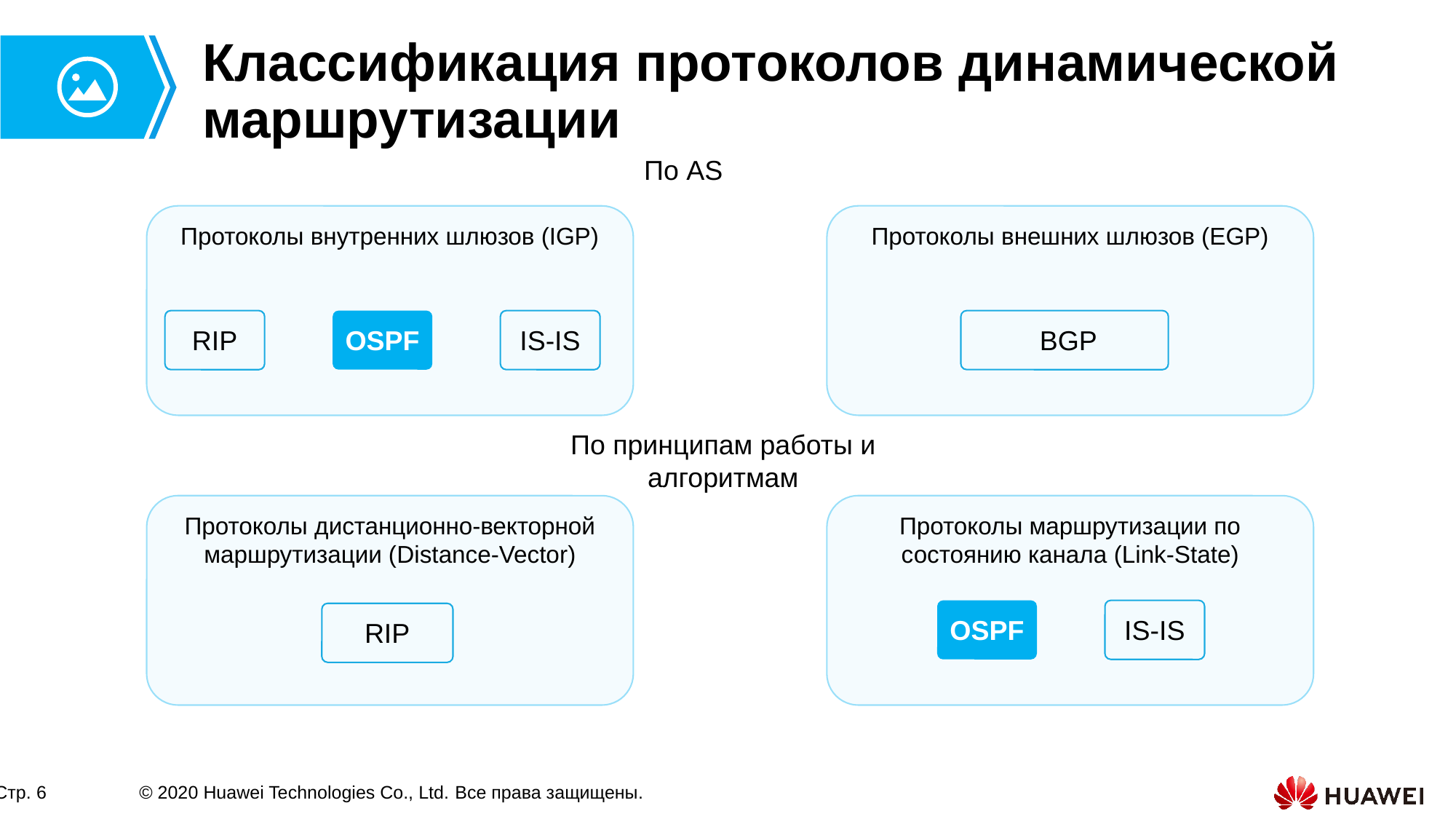

# Классификация протоколов динамической маршрутизации
По AS
Протоколы внутренних шлюзов (IGP)
Протоколы внешних шлюзов (EGP)

BGP
RIP
OSPF
IS-IS
По принципам работы и алгоритмам
Протоколы дистанционно-векторной маршрутизации (Distance-Vector)
Протоколы маршрутизации по состоянию канала (Link-State)

OSPF
IS-IS
RIP